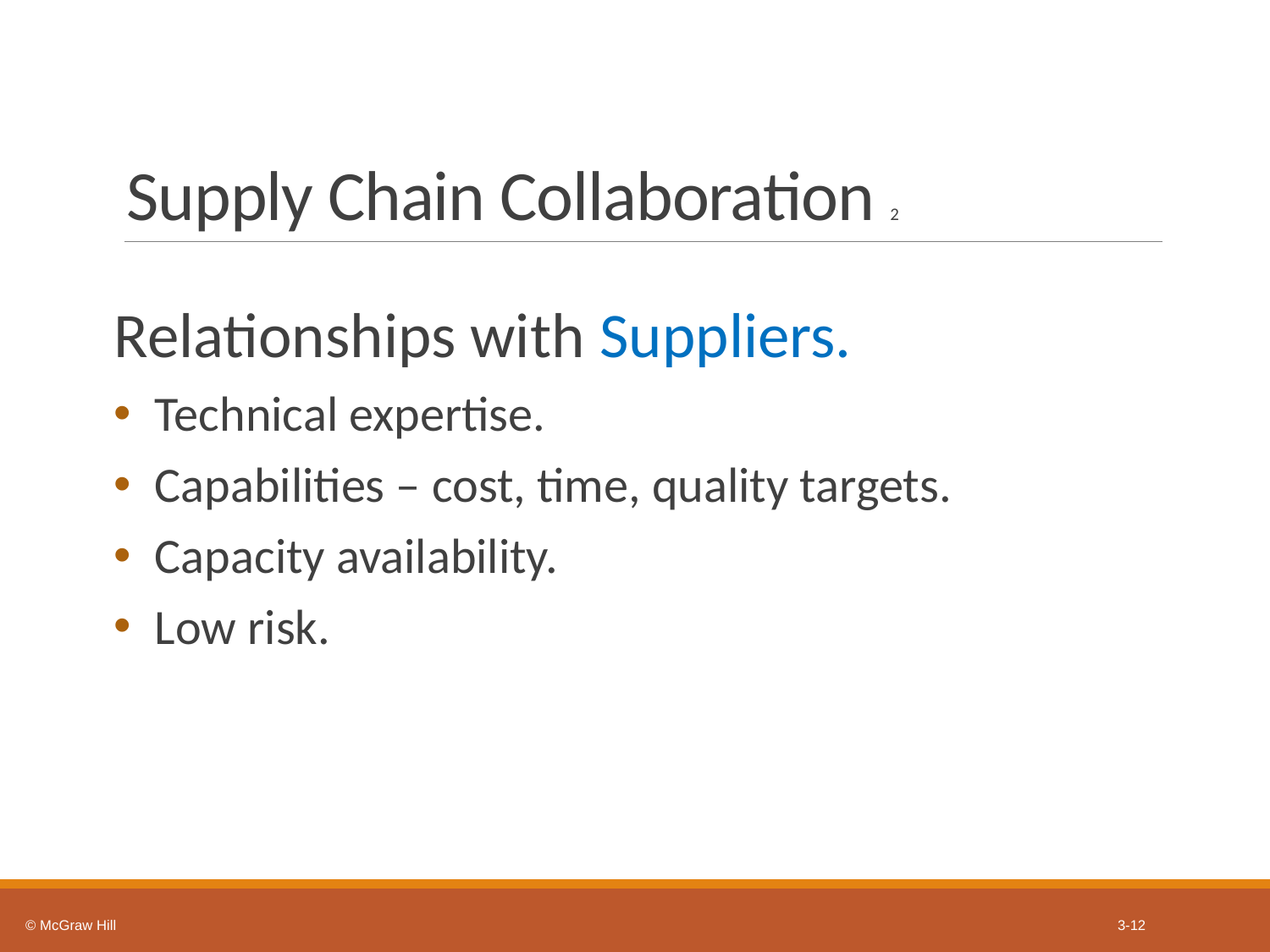

# Supply Chain Collaboration 2
Relationships with Suppliers.
Technical expertise.
Capabilities – cost, time, quality targets.
Capacity availability.
Low risk.